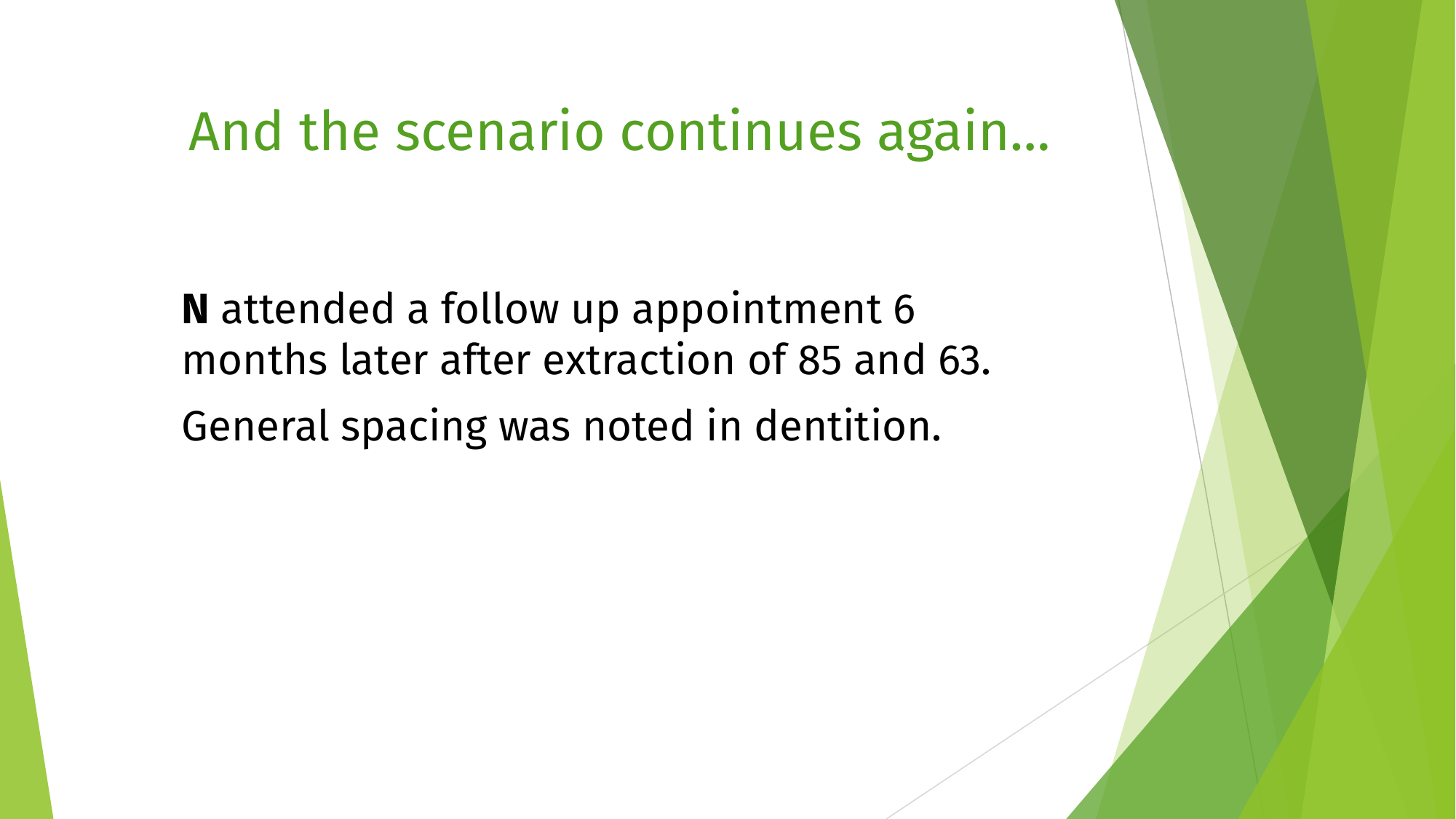

And the scenario continues again…
N attended a follow up appointment 6 months later after extraction of 85 and 63.
General spacing was noted in dentition.